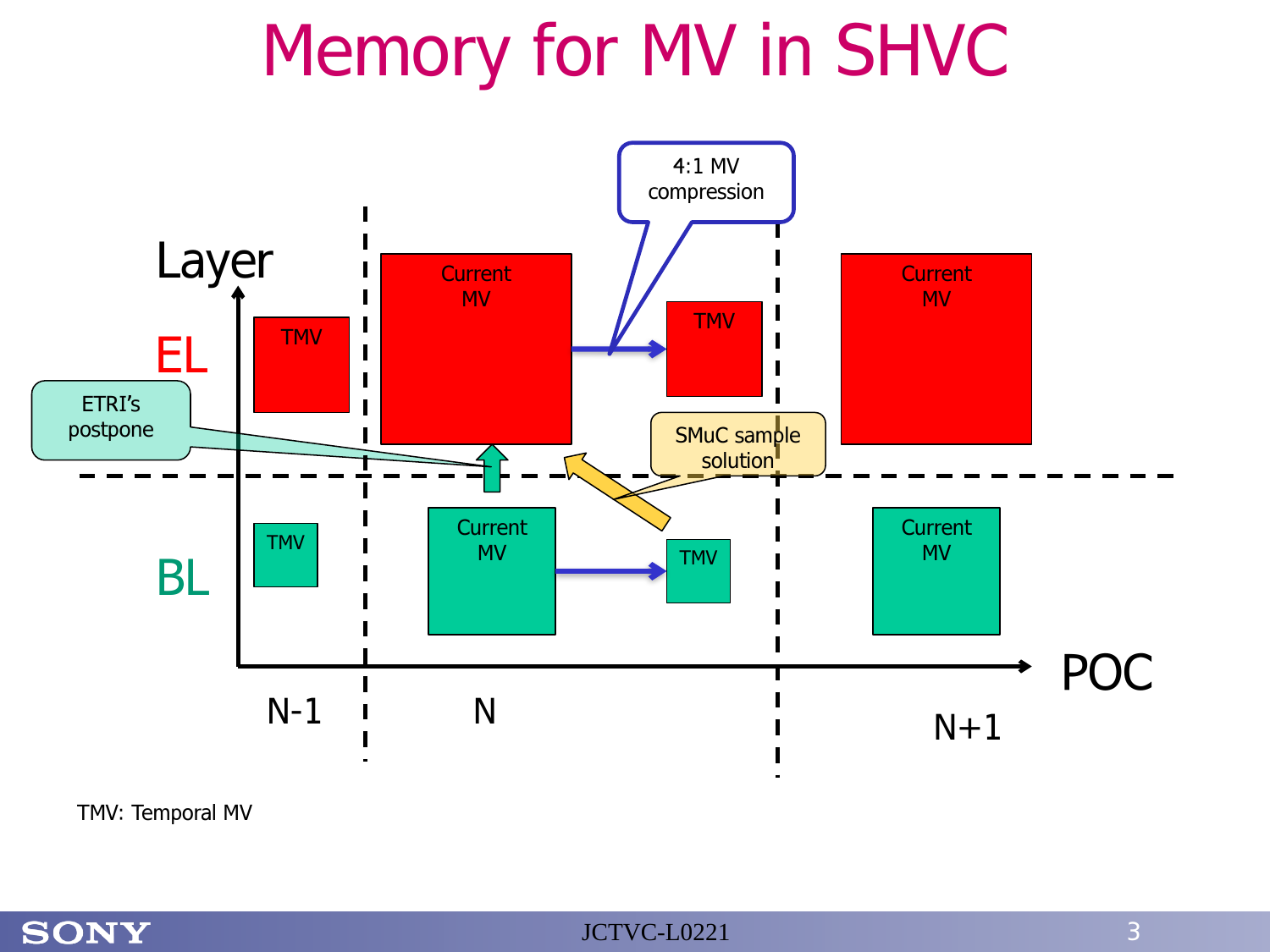

# Memory for MV in SHVC
4:1 MV compression
Layer
Current
MV
Current
MV
TMV
EL
TMV
ETRI’s postpone
SMuC sample solution

Current
MV
Current
MV
TMV
BL
TMV
POC
N-1
N
N+1
TMV: Temporal MV
JCTVC-L0221
3